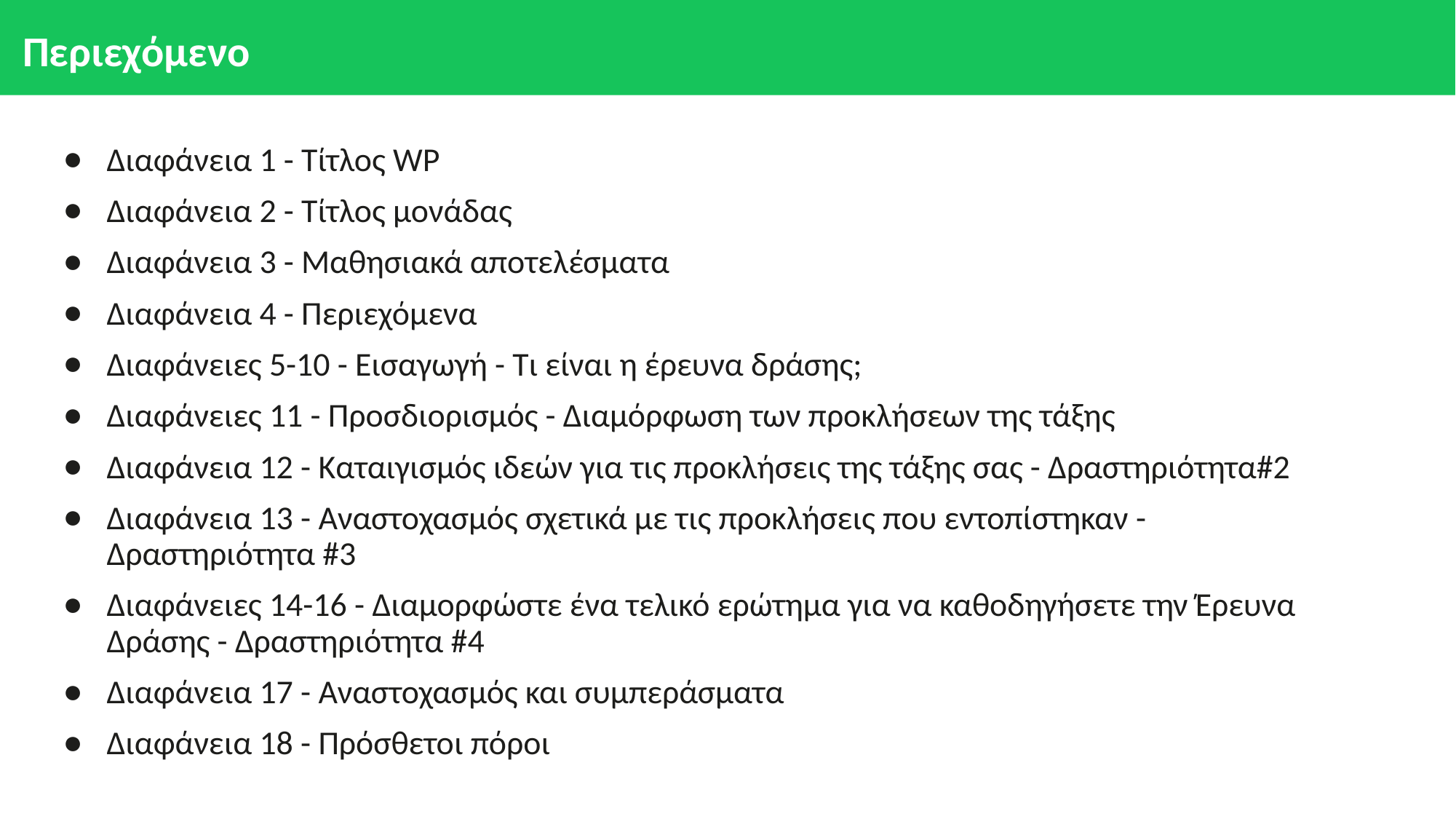

# Περιεχόμενο
Διαφάνεια 1 - Τίτλος WP
Διαφάνεια 2 - Τίτλος μονάδας
Διαφάνεια 3 - Μαθησιακά αποτελέσματα
Διαφάνεια 4 - Περιεχόμενα
Διαφάνειες 5-10 - Εισαγωγή - Τι είναι η έρευνα δράσης;
Διαφάνειες 11 - Προσδιορισμός - Διαμόρφωση των προκλήσεων της τάξης
Διαφάνεια 12 - Καταιγισμός ιδεών για τις προκλήσεις της τάξης σας - Δραστηριότητα#2
Διαφάνεια 13 - Αναστοχασμός σχετικά με τις προκλήσεις που εντοπίστηκαν - Δραστηριότητα #3
Διαφάνειες 14-16 - Διαμορφώστε ένα τελικό ερώτημα για να καθοδηγήσετε την Έρευνα Δράσης - Δραστηριότητα #4
Διαφάνεια 17 - Αναστοχασμός και συμπεράσματα
Διαφάνεια 18 - Πρόσθετοι πόροι